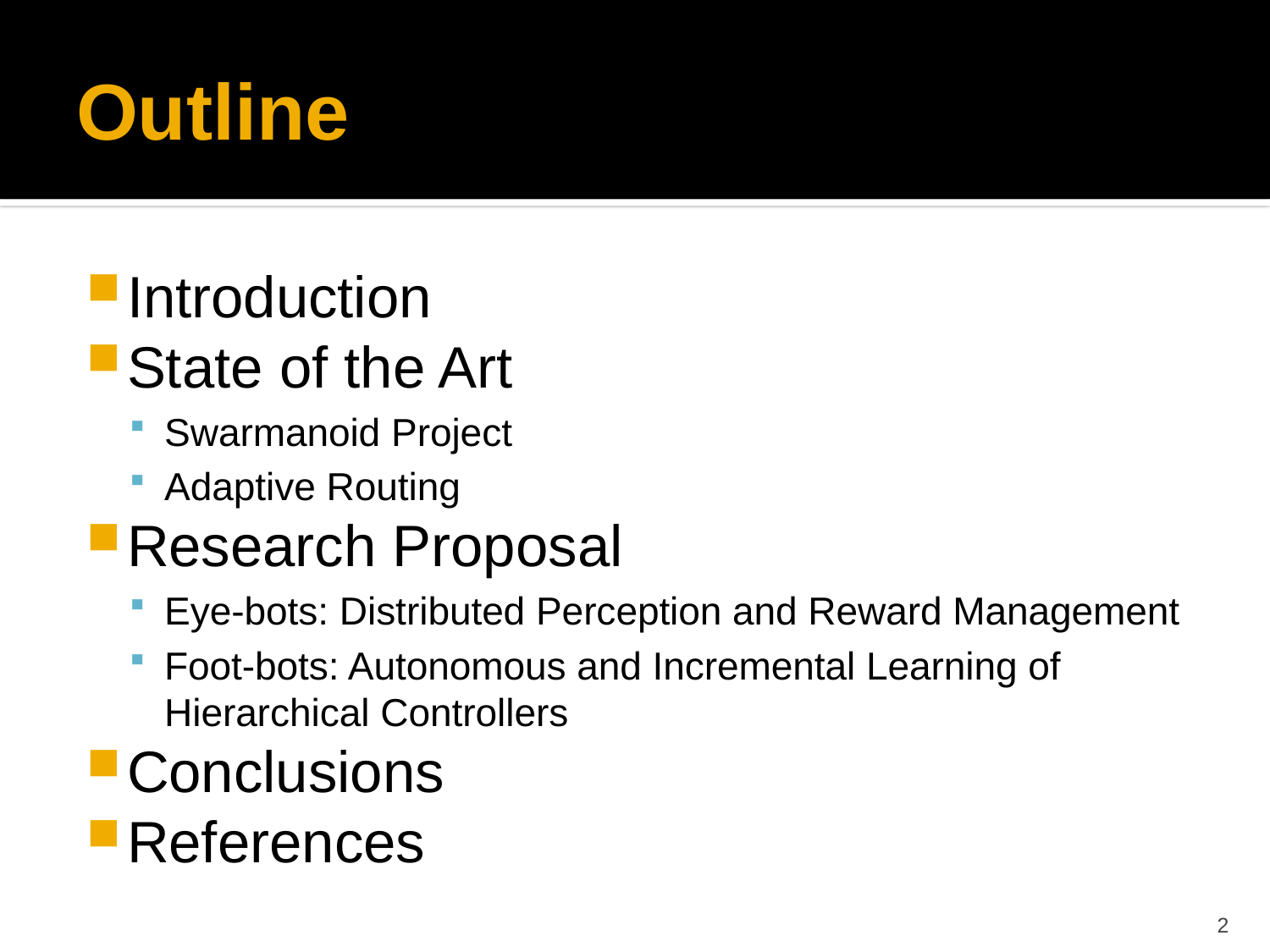

# Outline
Introduction
State of the Art
Swarmanoid Project
Adaptive Routing
Research Proposal
Eye-bots: Distributed Perception and Reward Management
Foot-bots: Autonomous and Incremental Learning of Hierarchical Controllers
Conclusions
References
2